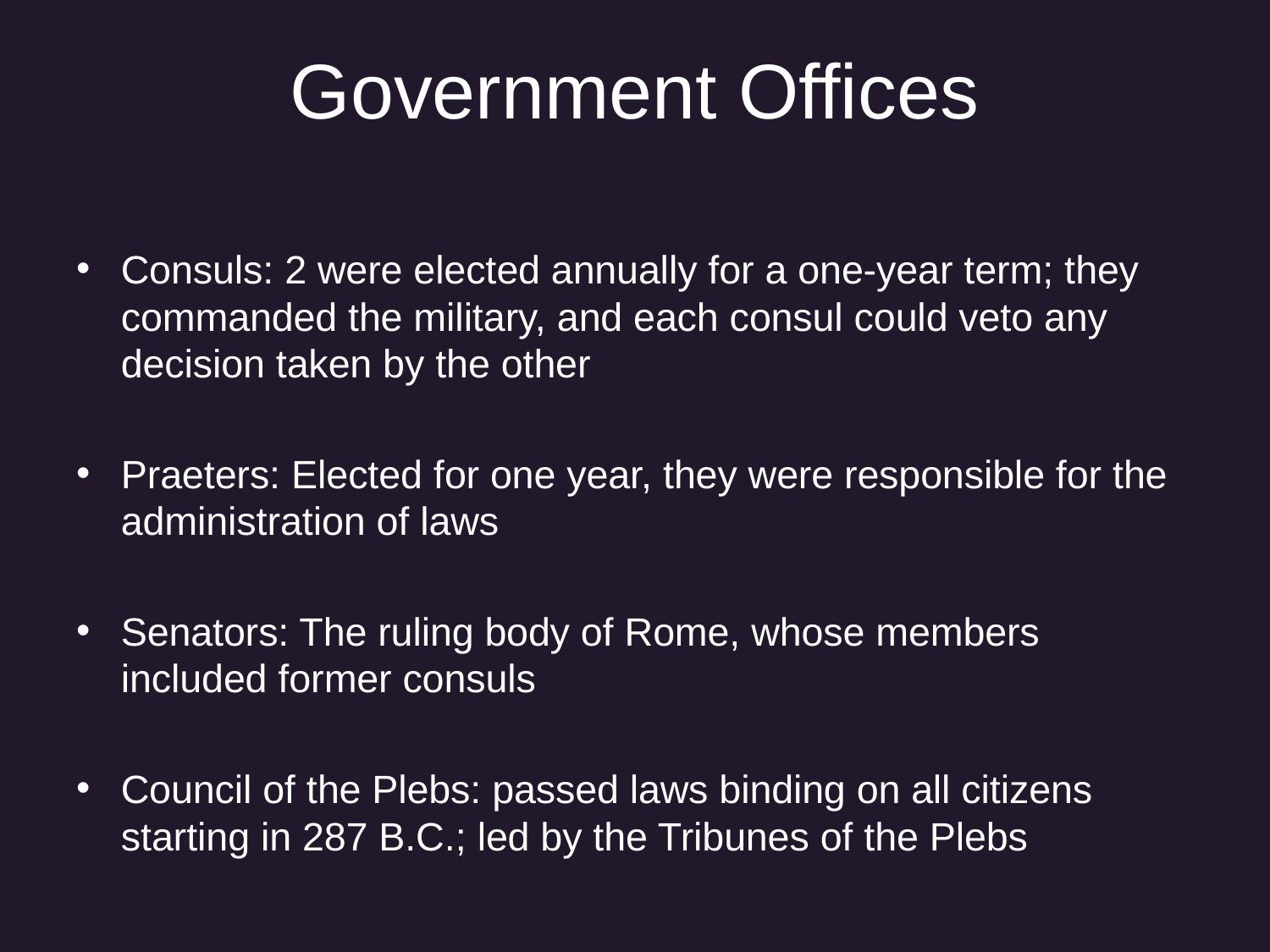

# Government Offices
Consuls: 2 were elected annually for a one-year term; they commanded the military, and each consul could veto any decision taken by the other

Praeters: Elected for one year, they were responsible for the administration of laws

Senators: The ruling body of Rome, whose members included former consuls

Council of the Plebs: passed laws binding on all citizens starting in 287 B.C.; led by the Tribunes of the Plebs